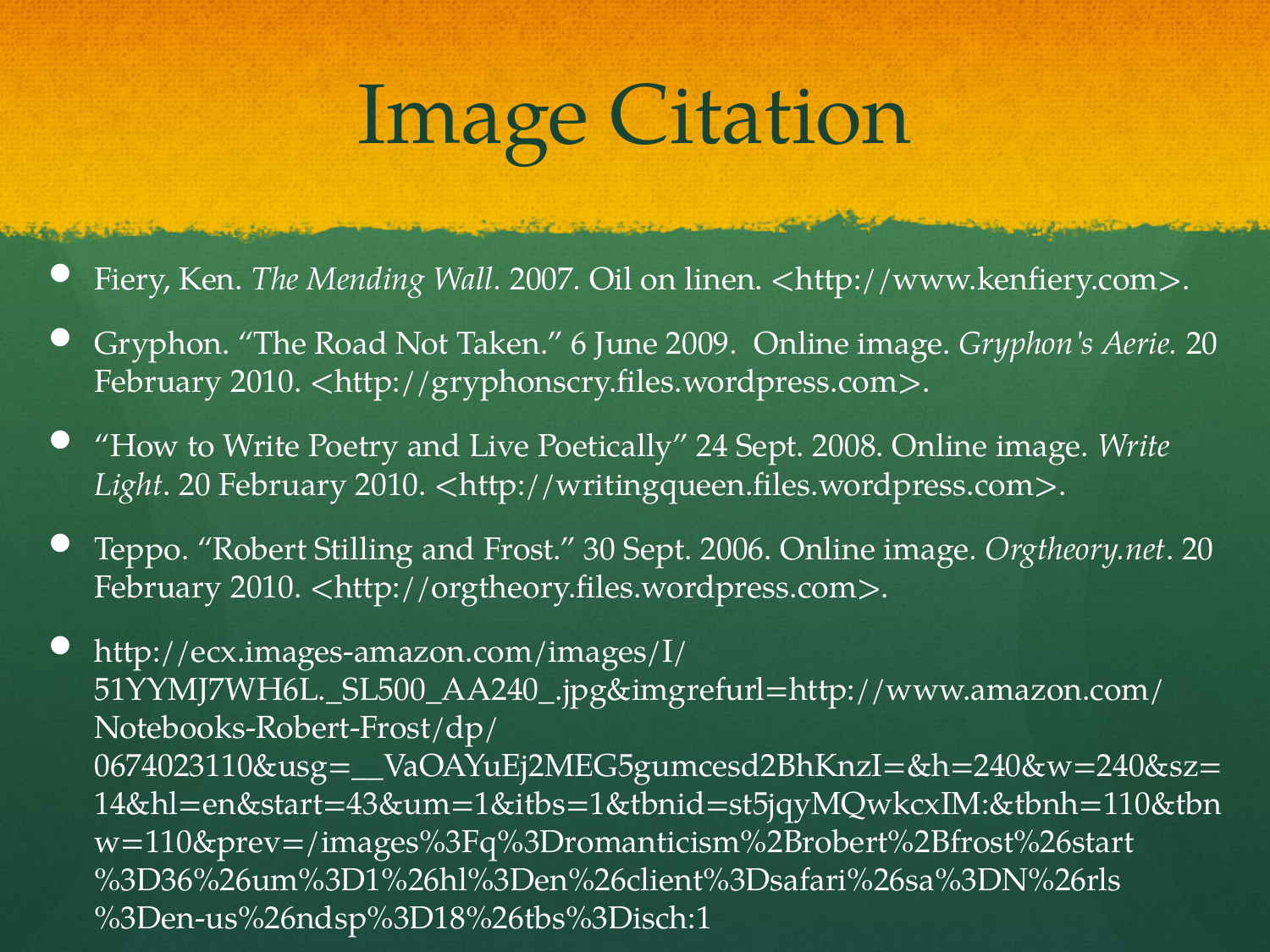

# Image Citation
Fiery, Ken. The Mending Wall. 2007. Oil on linen. <http://www.kenfiery.com>.
Gryphon. “The Road Not Taken.” 6 June 2009.  Online image. Gryphon's Aerie. 20 February 2010. <http://gryphonscry.files.wordpress.com>.
“How to Write Poetry and Live Poetically” 24 Sept. 2008. Online image. Write Light. 20 February 2010. <http://writingqueen.files.wordpress.com>.
Teppo. “Robert Stilling and Frost.” 30 Sept. 2006. Online image. Orgtheory.net. 20 February 2010. <http://orgtheory.files.wordpress.com>.
http://ecx.images-amazon.com/images/I/51YYMJ7WH6L._SL500_AA240_.jpg&imgrefurl=http://www.amazon.com/Notebooks-Robert-Frost/dp/0674023110&usg=__VaOAYuEj2MEG5gumcesd2BhKnzI=&h=240&w=240&sz=14&hl=en&start=43&um=1&itbs=1&tbnid=st5jqyMQwkcxIM:&tbnh=110&tbnw=110&prev=/images%3Fq%3Dromanticism%2Brobert%2Bfrost%26start%3D36%26um%3D1%26hl%3Den%26client%3Dsafari%26sa%3DN%26rls%3Den-us%26ndsp%3D18%26tbs%3Disch:1